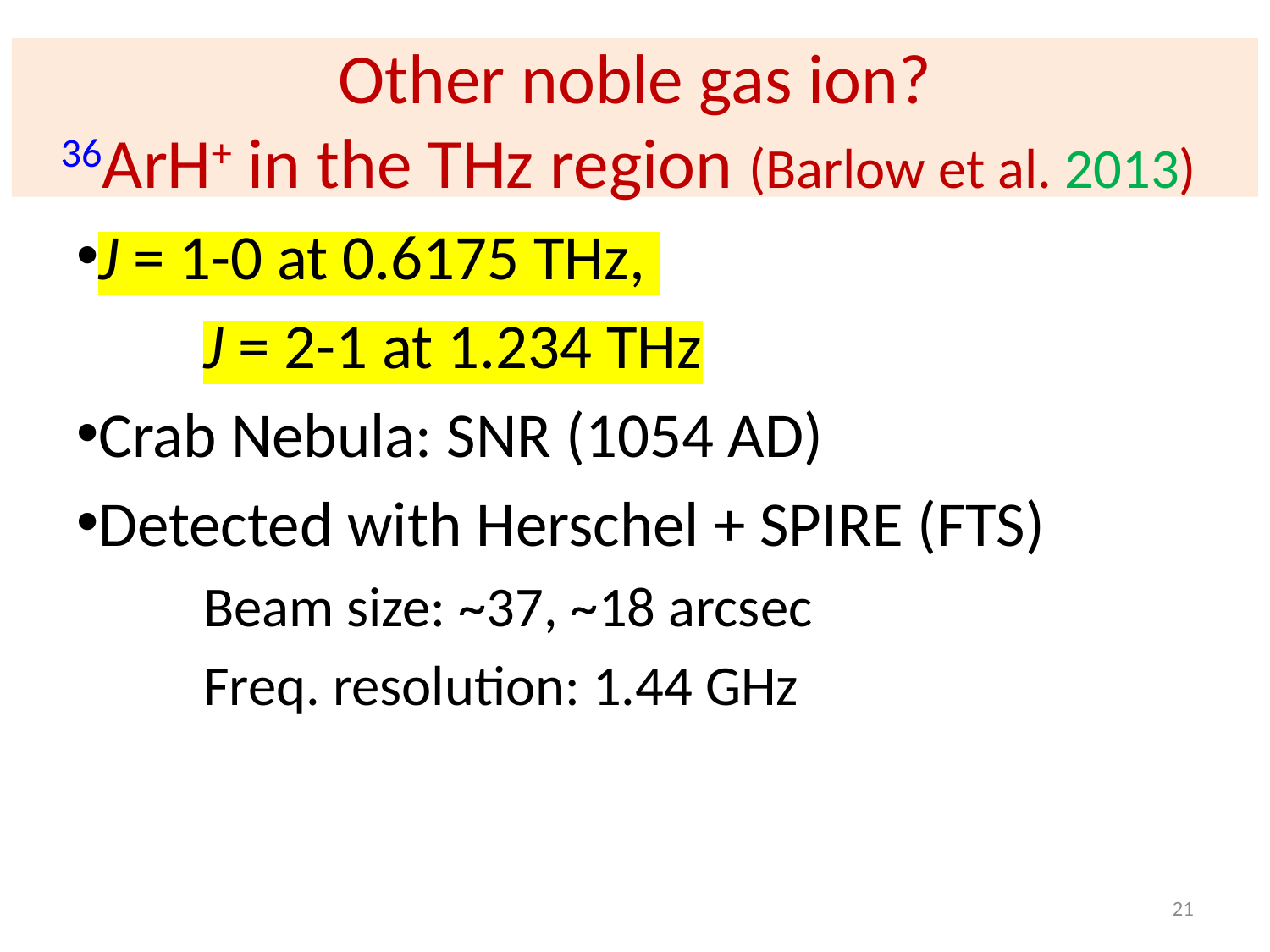

# Other noble gas ion? 36ArH+ in the THz region (Barlow et al. 2013)
J = 1-0 at 0.6175 THz,
	J = 2-1 at 1.234 THz
Crab Nebula: SNR (1054 AD)
Detected with Herschel + SPIRE (FTS)
	Beam size: ~37, ~18 arcsec
	Freq. resolution: 1.44 GHz

21